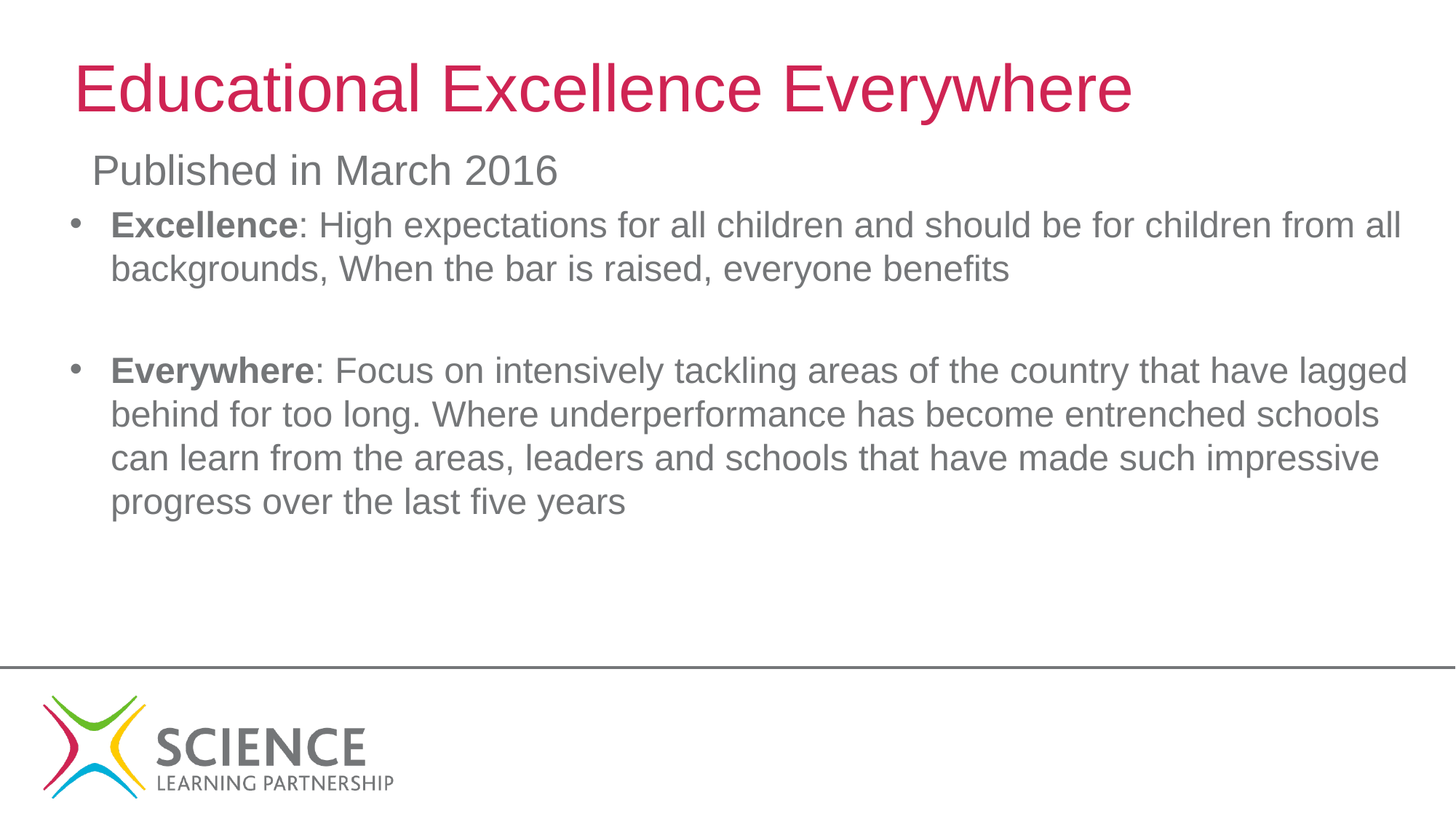

# Educational Excellence Everywhere
Published in March 2016
Excellence: High expectations for all children and should be for children from all backgrounds, When the bar is raised, everyone benefits

Everywhere: Focus on intensively tackling areas of the country that have lagged behind for too long. Where underperformance has become entrenched schools  can learn from the areas, leaders and schools that have made such impressive progress over the last five years